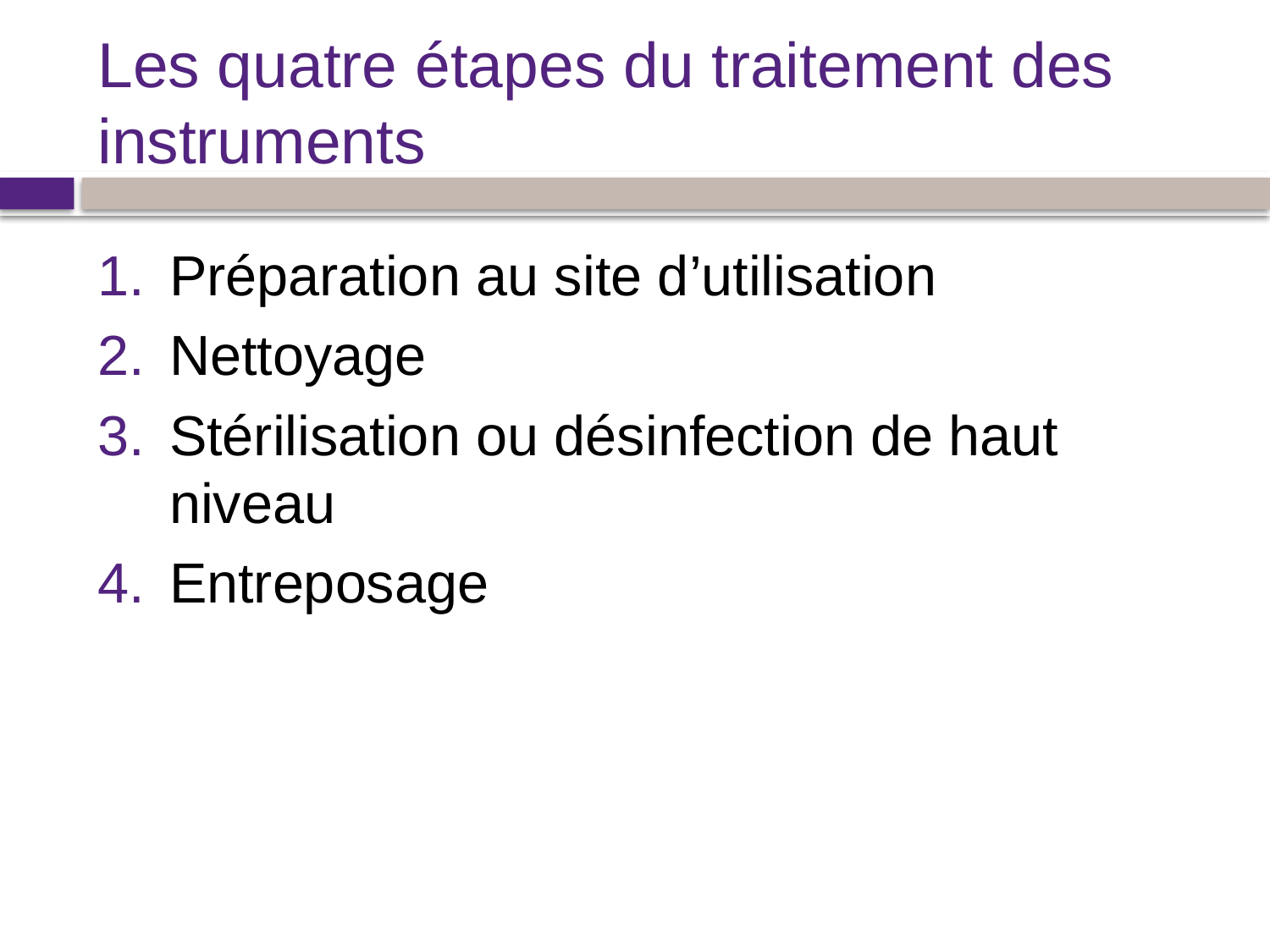

# Les quatre étapes du traitement des instruments
Préparation au site d’utilisation
Nettoyage
Stérilisation ou désinfection de haut niveau
Entreposage